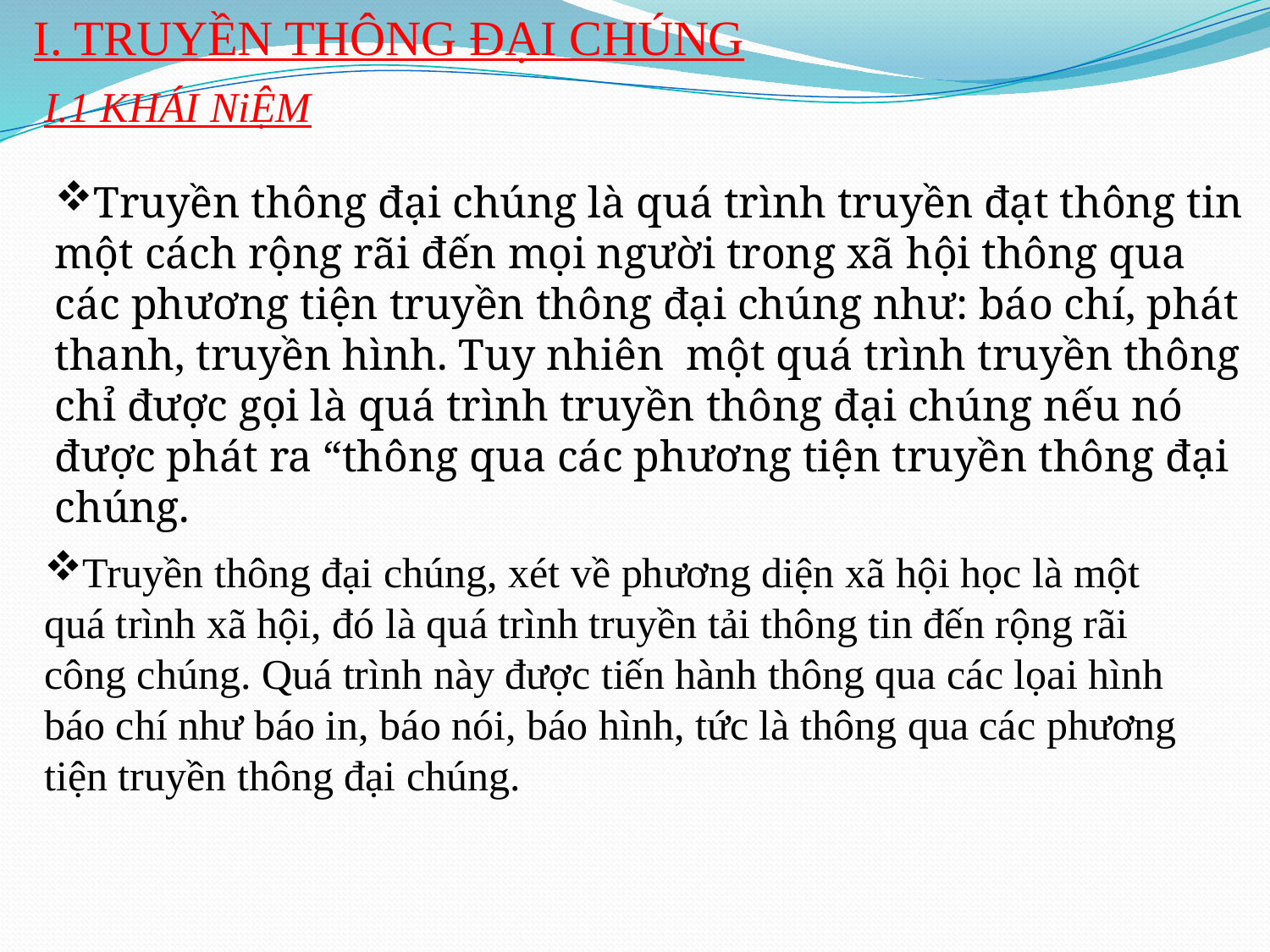

I. TRUYỀN THÔNG ĐẠI CHÚNG
I.1 KHÁI NiỆM
Truyền thông đại chúng là quá trình truyền đạt thông tin một cách rộng rãi đến mọi người trong xã hội thông qua các phương tiện truyền thông đại chúng như: báo chí, phát thanh, truyền hình. Tuy nhiên  một quá trình truyền thông chỉ được gọi là quá trình truyền thông đại chúng nếu nó được phát ra “thông qua các phương tiện truyền thông đại chúng.

Truyền thông đại chúng, xét về phương diện xã hội học là một quá trình xã hội, đó là quá trình truyền tải thông tin đến rộng rãi công chúng. Quá trình này được tiến hành thông qua các lọai hình báo chí như báo in, báo nói, báo hình, tức là thông qua các phương tiện truyền thông đại chúng.